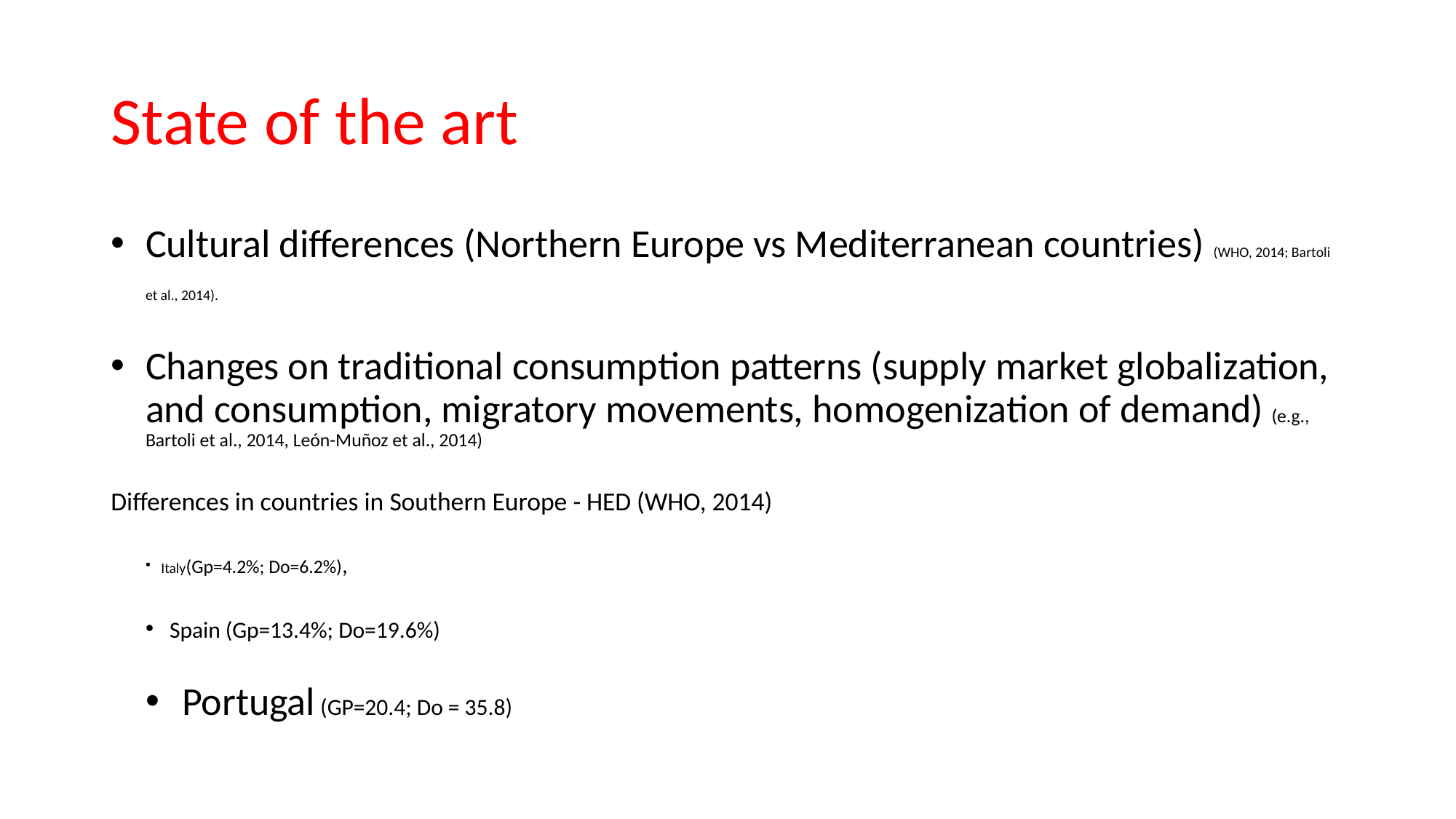

# State of the art
Cultural differences (Northern Europe vs Mediterranean countries) (WHO, 2014; Bartoli et al., 2014).
Changes on traditional consumption patterns (supply market globalization,  and consumption, migratory movements, homogenization of demand) (e.g., Bartoli et al., 2014, León-Muñoz et al., 2014)
Differences in countries in Southern Europe - HED (WHO, 2014)
Italy(Gp=4.2%; Do=6.2%),
Spain (Gp=13.4%; Do=19.6%)
Portugal (GP=20.4; Do = 35.8)